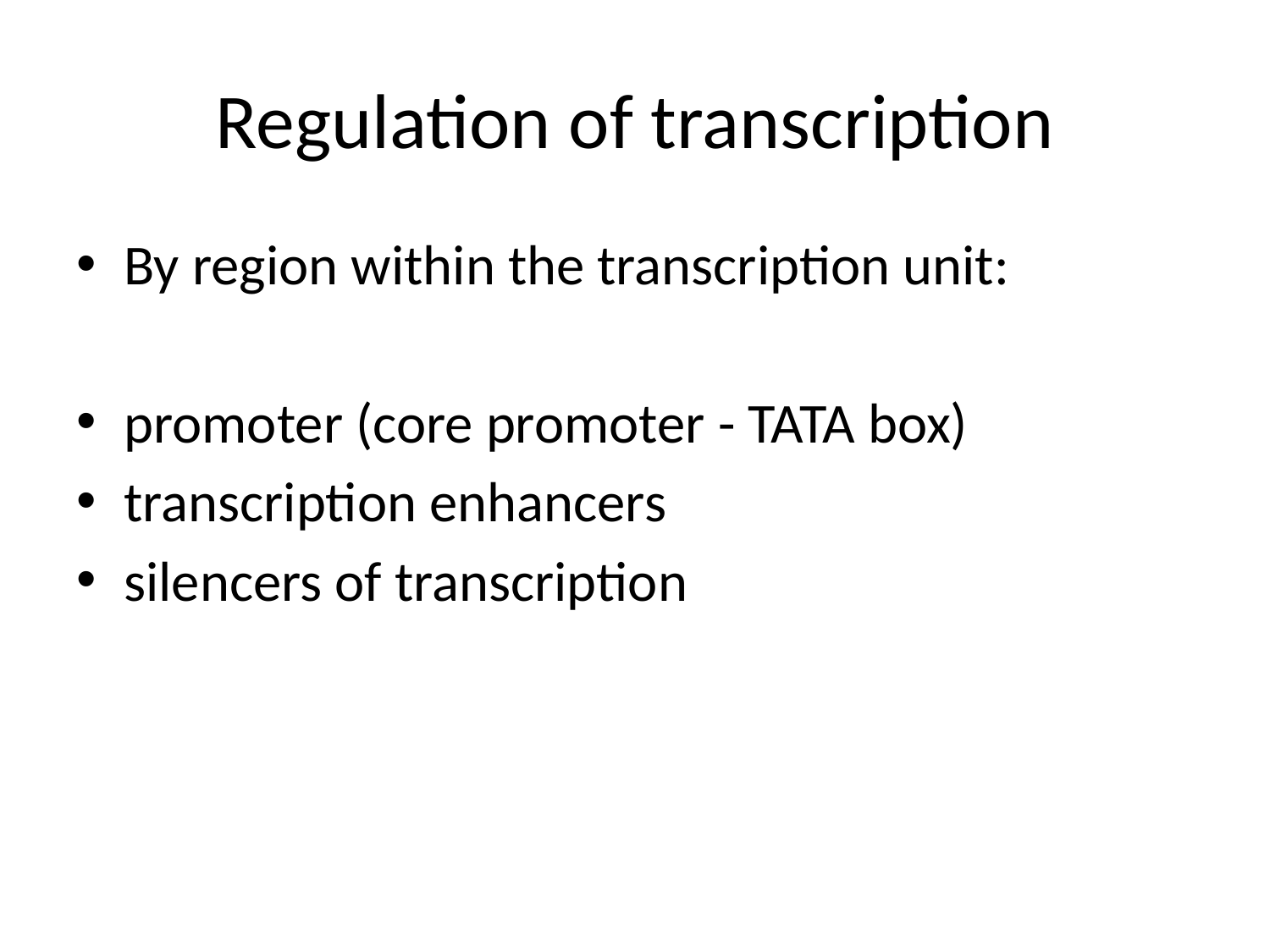

# Regulation of transcription
By region within the transcription unit:

promoter (core promoter - TATA box)
transcription enhancers
silencers of transcription